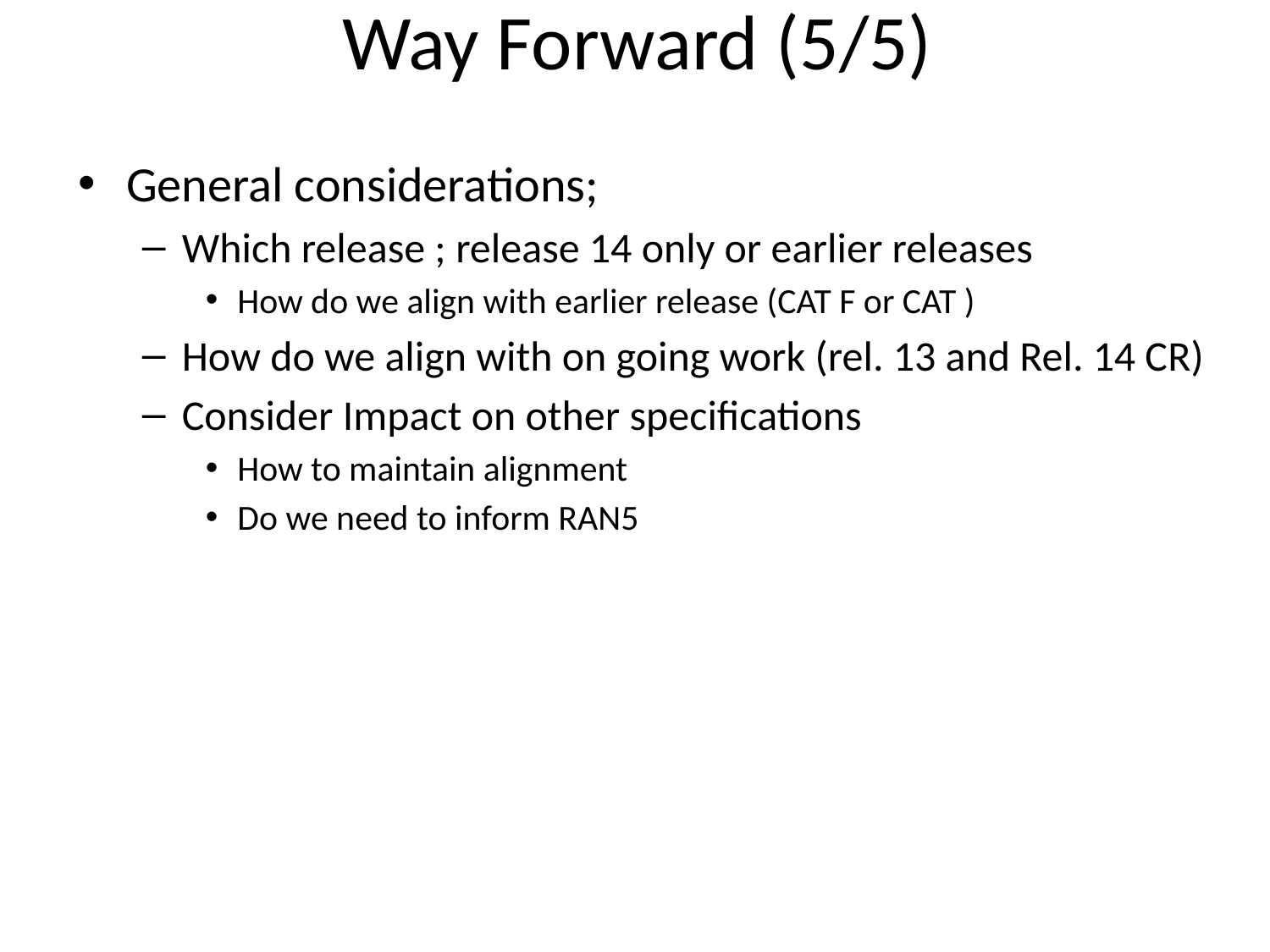

# Way Forward (5/5)
General considerations;
Which release ; release 14 only or earlier releases
How do we align with earlier release (CAT F or CAT )
How do we align with on going work (rel. 13 and Rel. 14 CR)
Consider Impact on other specifications
How to maintain alignment
Do we need to inform RAN5